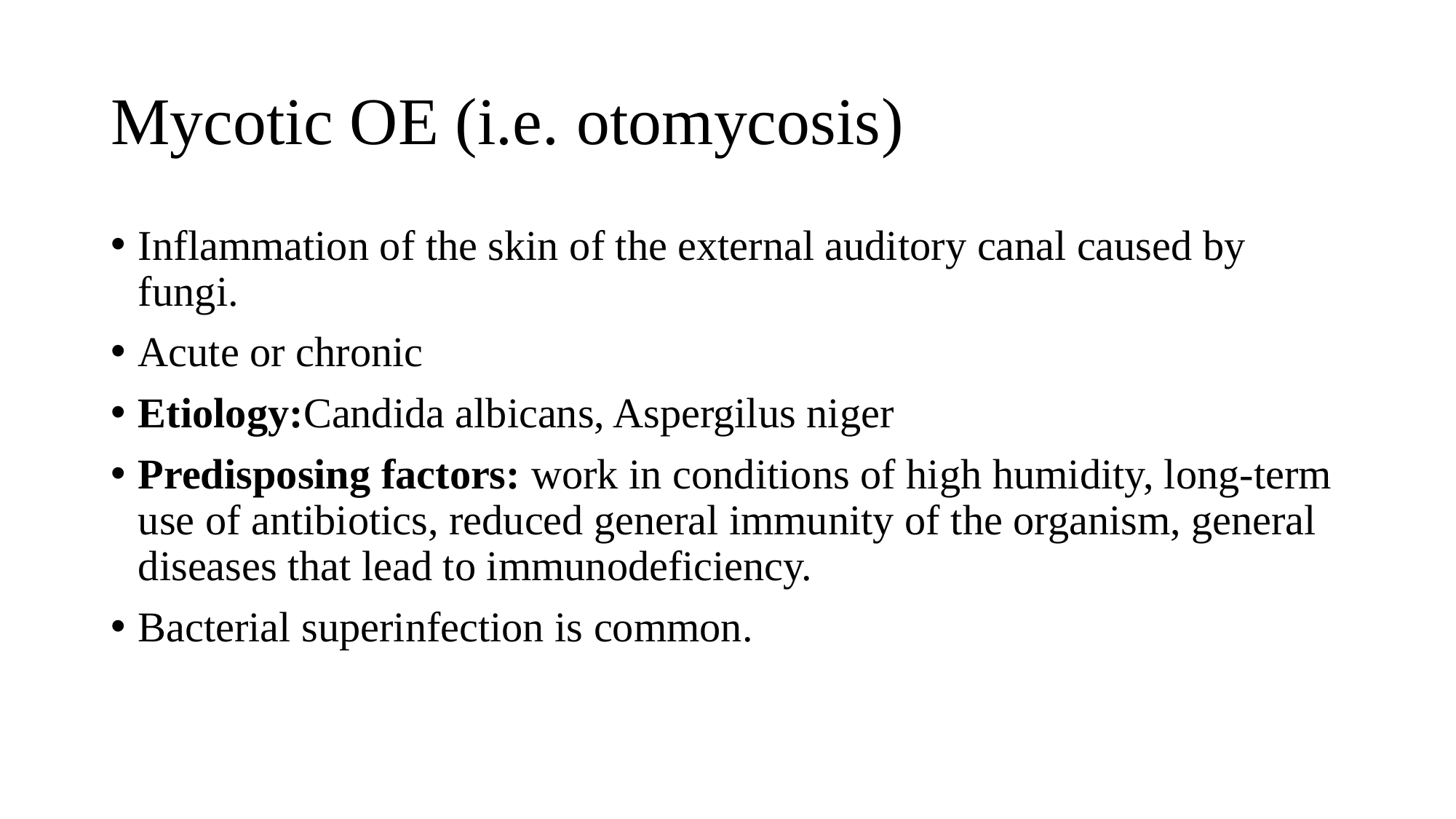

# Mycotic OE (i.e. otomycosis)
Inflammation of the skin of the external auditory canal caused by fungi.
Acute or chronic
Etiology:Candida albicans, Aspergilus niger
Predisposing factors: work in conditions of high humidity, long-term use of antibiotics, reduced general immunity of the organism, general diseases that lead to immunodeficiency.
Bacterial superinfection is common.